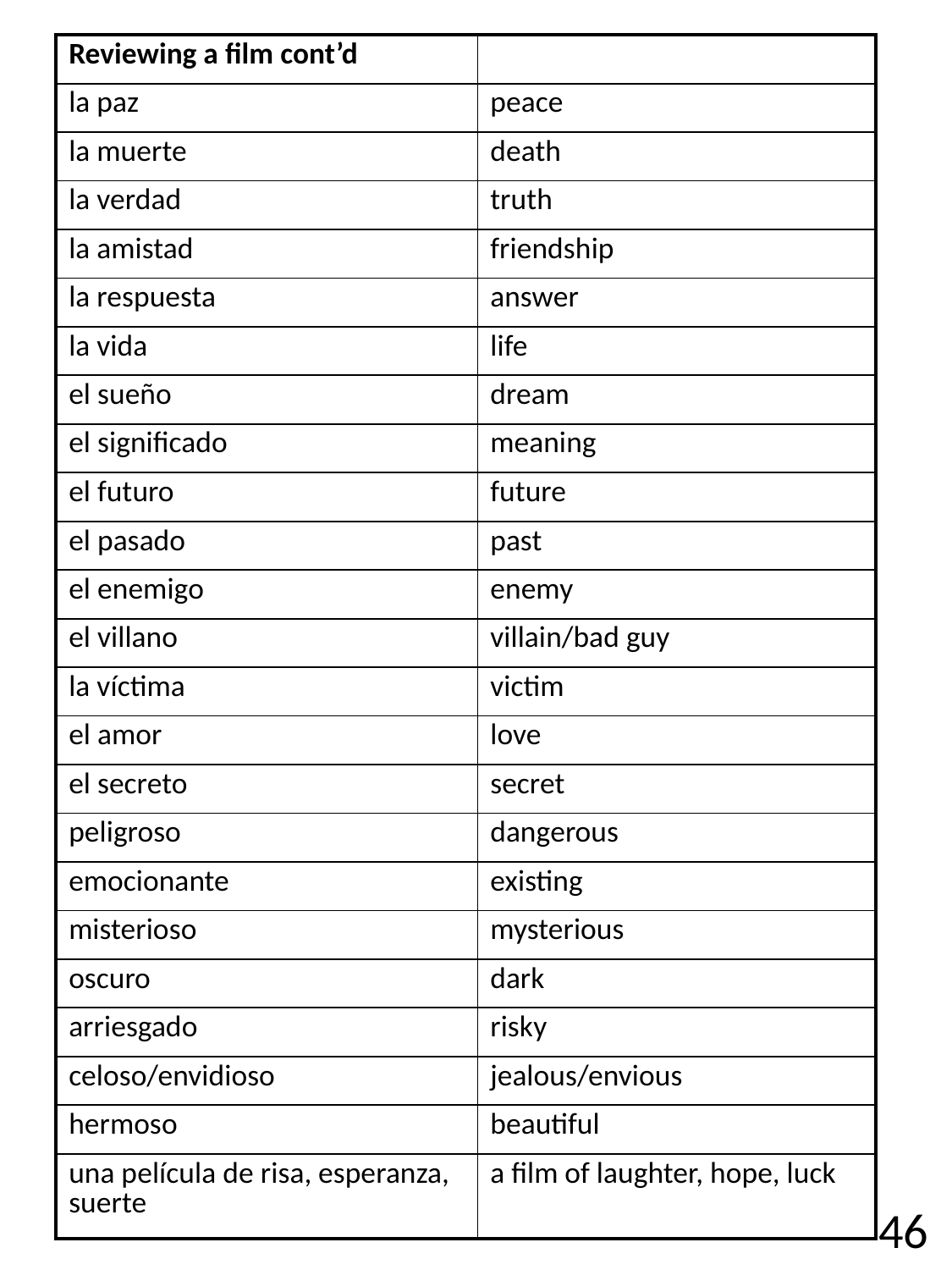

| Reviewing a film cont’d |  |
| --- | --- |
| la paz | peace |
| la muerte | death |
| la verdad | truth |
| la amistad | friendship |
| la respuesta | answer |
| la vida | life |
| el sueño | dream |
| el significado | meaning |
| el futuro | future |
| el pasado | past |
| el enemigo | enemy |
| el villano | villain/bad guy |
| la víctima | victim |
| el amor | love |
| el secreto | secret |
| peligroso | dangerous |
| emocionante | existing |
| misterioso | mysterious |
| oscuro | dark |
| arriesgado | risky |
| celoso/envidioso | jealous/envious |
| hermoso | beautiful |
| una película de risa, esperanza, suerte | a film of laughter, hope, luck |
46